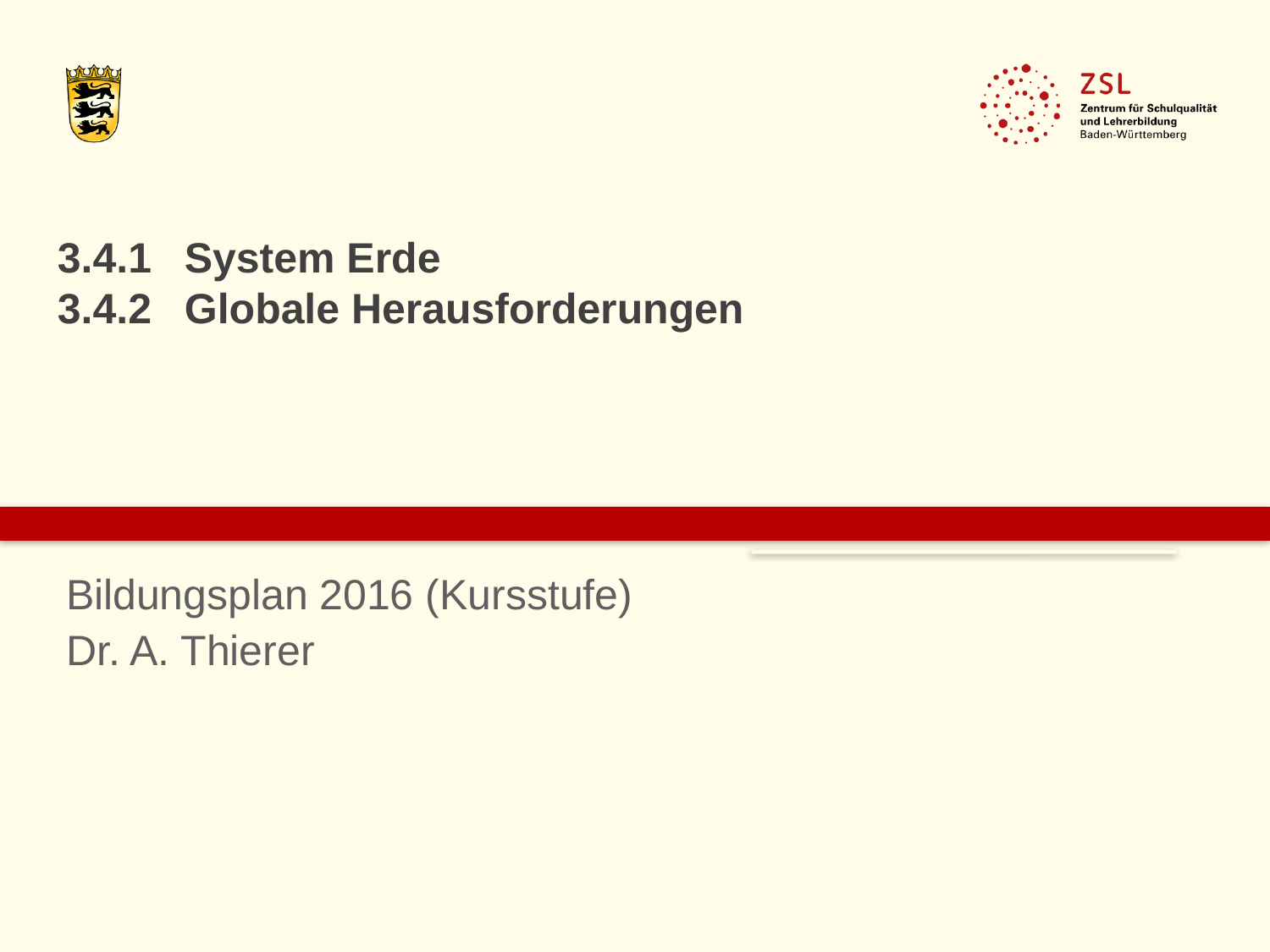

# 3.4.1	System Erde 3.4.2	Globale Herausforderungen
Bildungsplan 2016 (Kursstufe)
Dr. A. Thierer